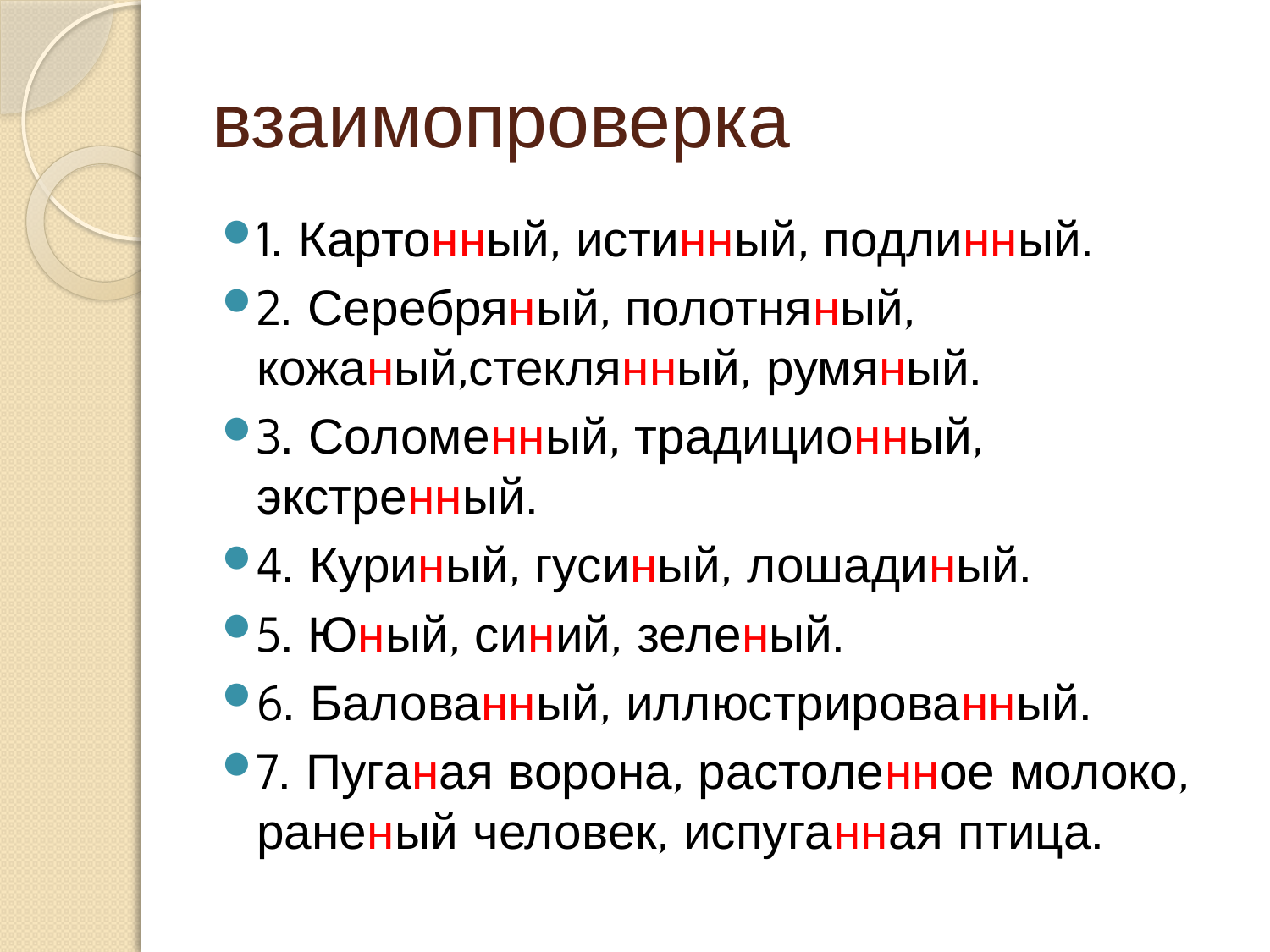

# взаимопроверка
1. Картонный, истинный, подлинный.
2. Серебряный, полотняный, кожаный,стеклянный, румяный.
3. Соломенный, традиционный, экстренный.
4. Куриный, гусиный, лошадиный.
5. Юный, синий, зеленый.
6. Балованный, иллюстрированный.
7. Пуганая ворона, растоленное молоко, раненый человек, испуганная птица.